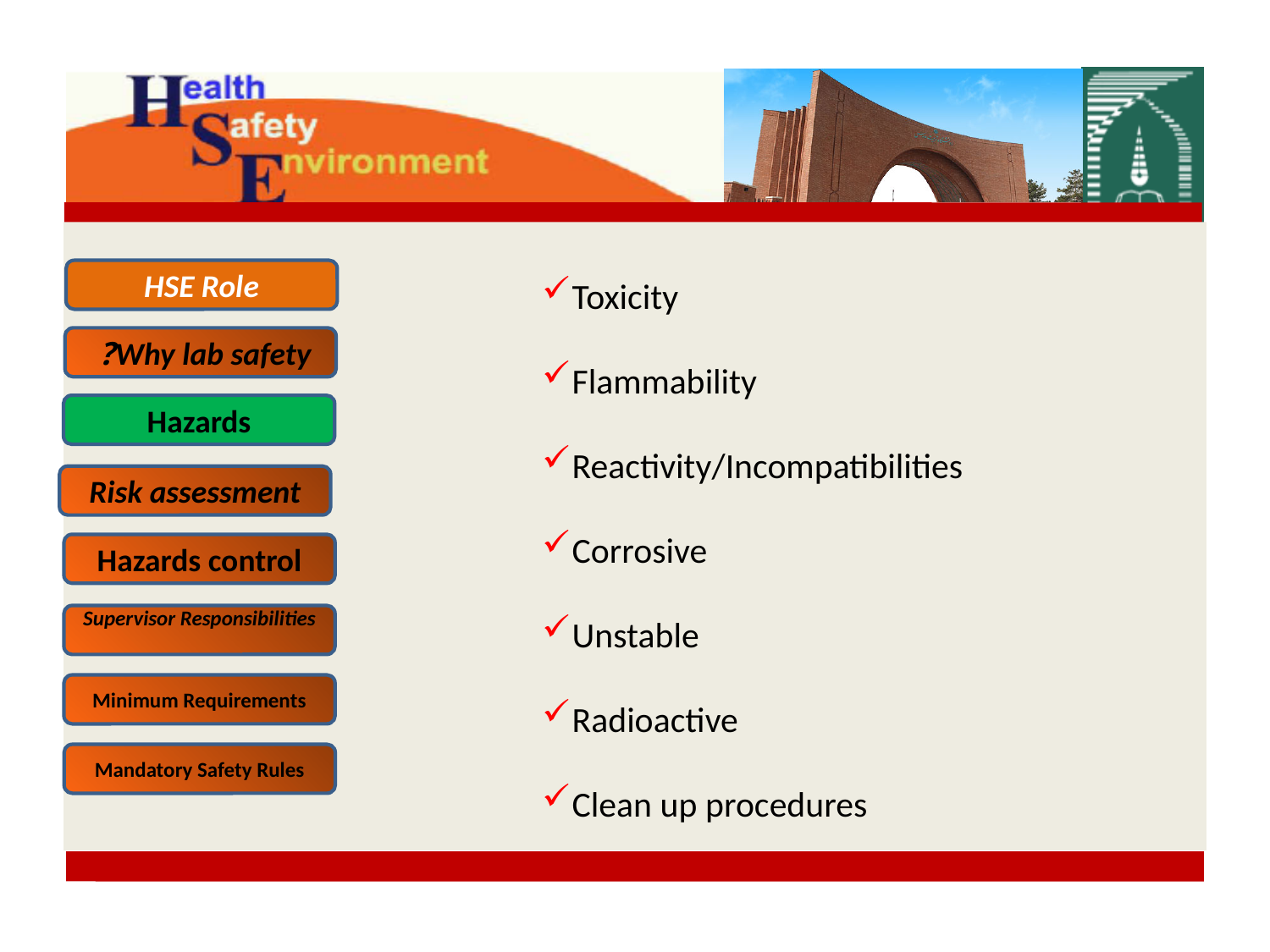

HSE Role
Toxicity

Flammability

Reactivity/Incompatibilities

Corrosive

Unstable

Radioactive

Clean up procedures
Why lab safety?
Hazards
Risk assessment
Hazards control
Supervisor Responsibilities

Minimum Requirements
Mandatory Safety Rules